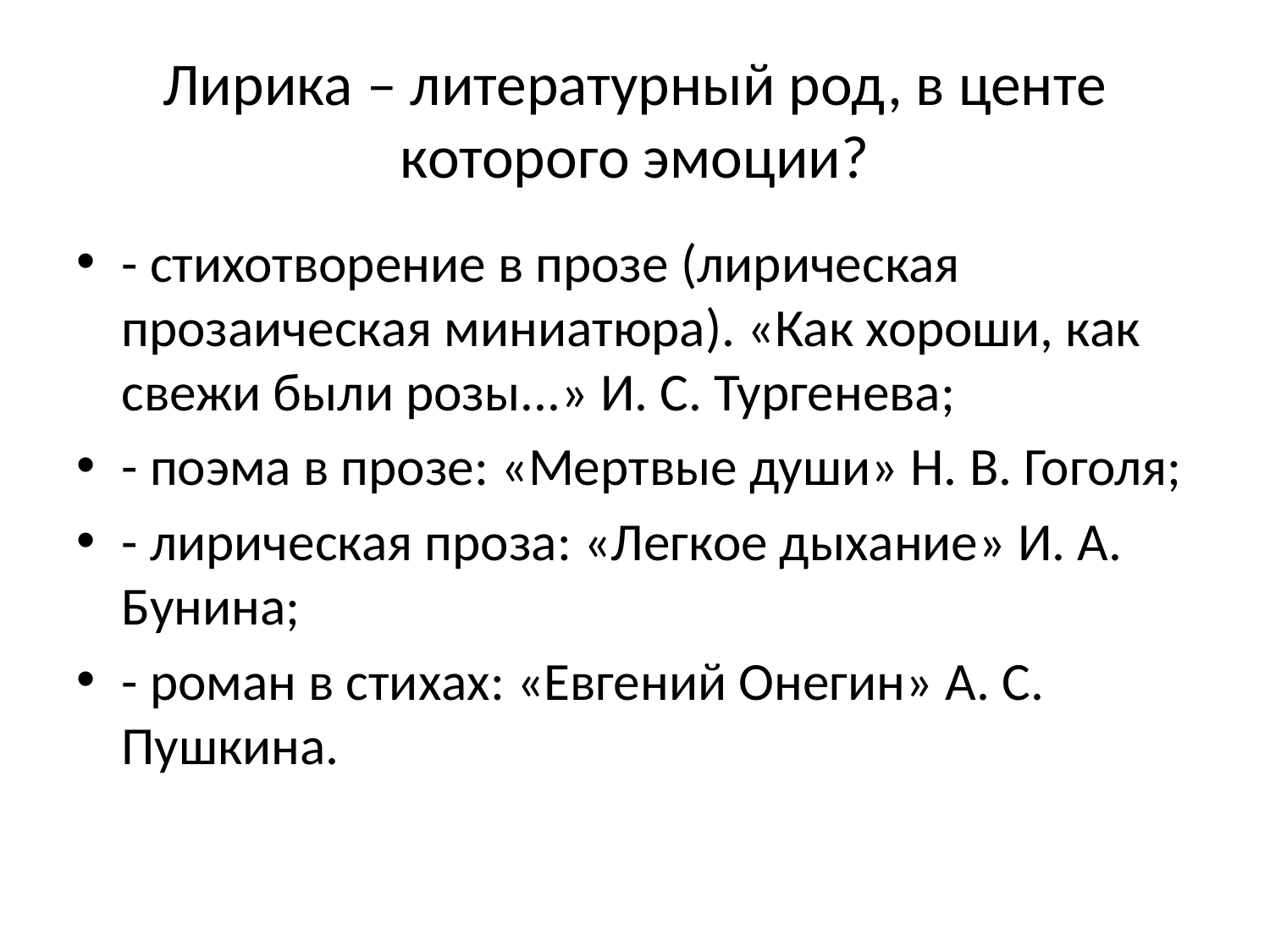

# Лирика – литературный род, в центе которого эмоции?
- стихотворение в прозе (лирическая прозаическая миниатюра). «Как хороши, как свежи были розы...» И. С. Тургенева;
- поэма в прозе: «Мертвые души» Н. В. Гоголя;
- лирическая проза: «Легкое дыхание» И. А. Бунина;
- роман в стихах: «Евгений Онегин» А. С. Пушкина.